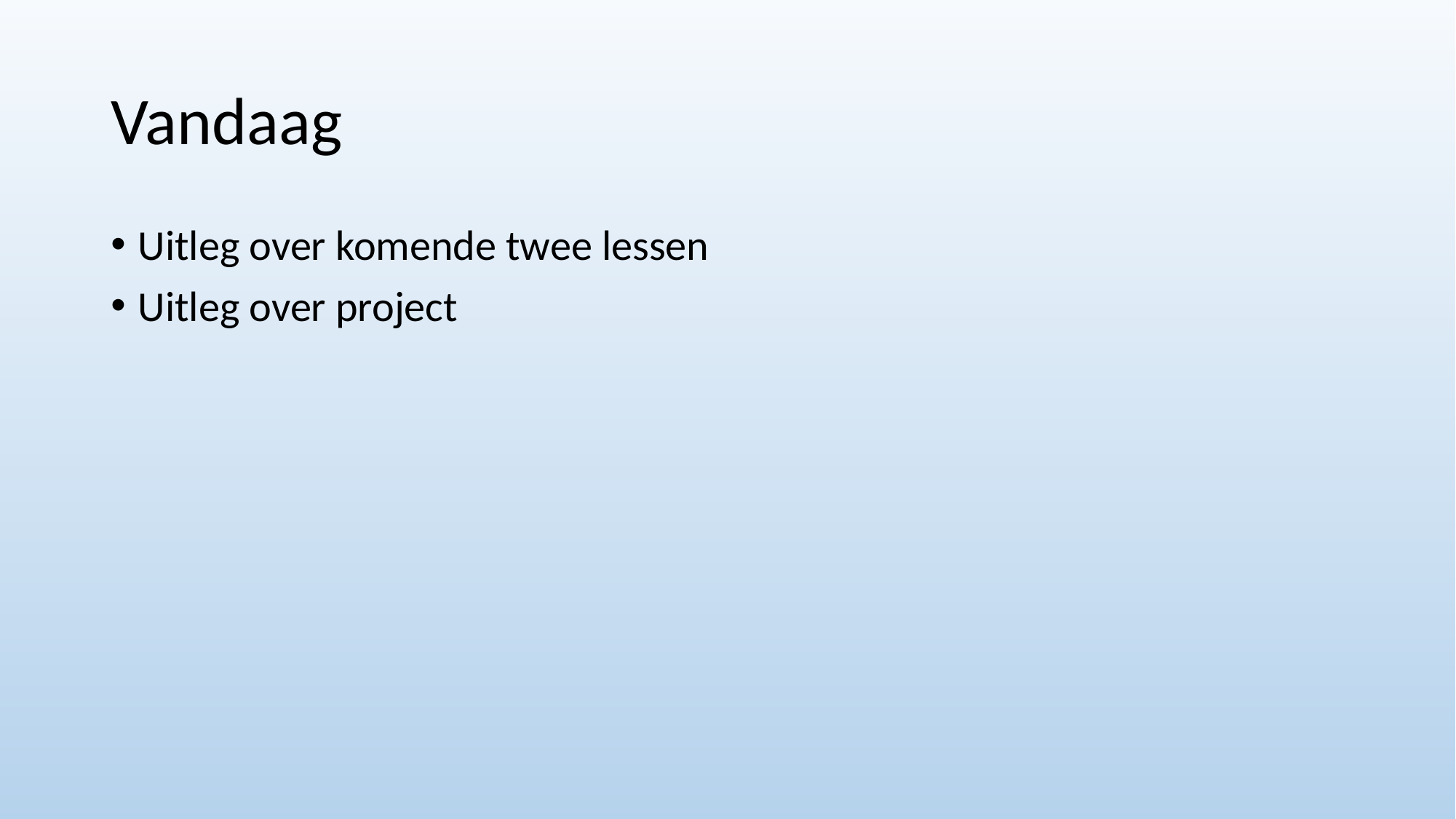

# Vandaag
Uitleg over komende twee lessen
Uitleg over project